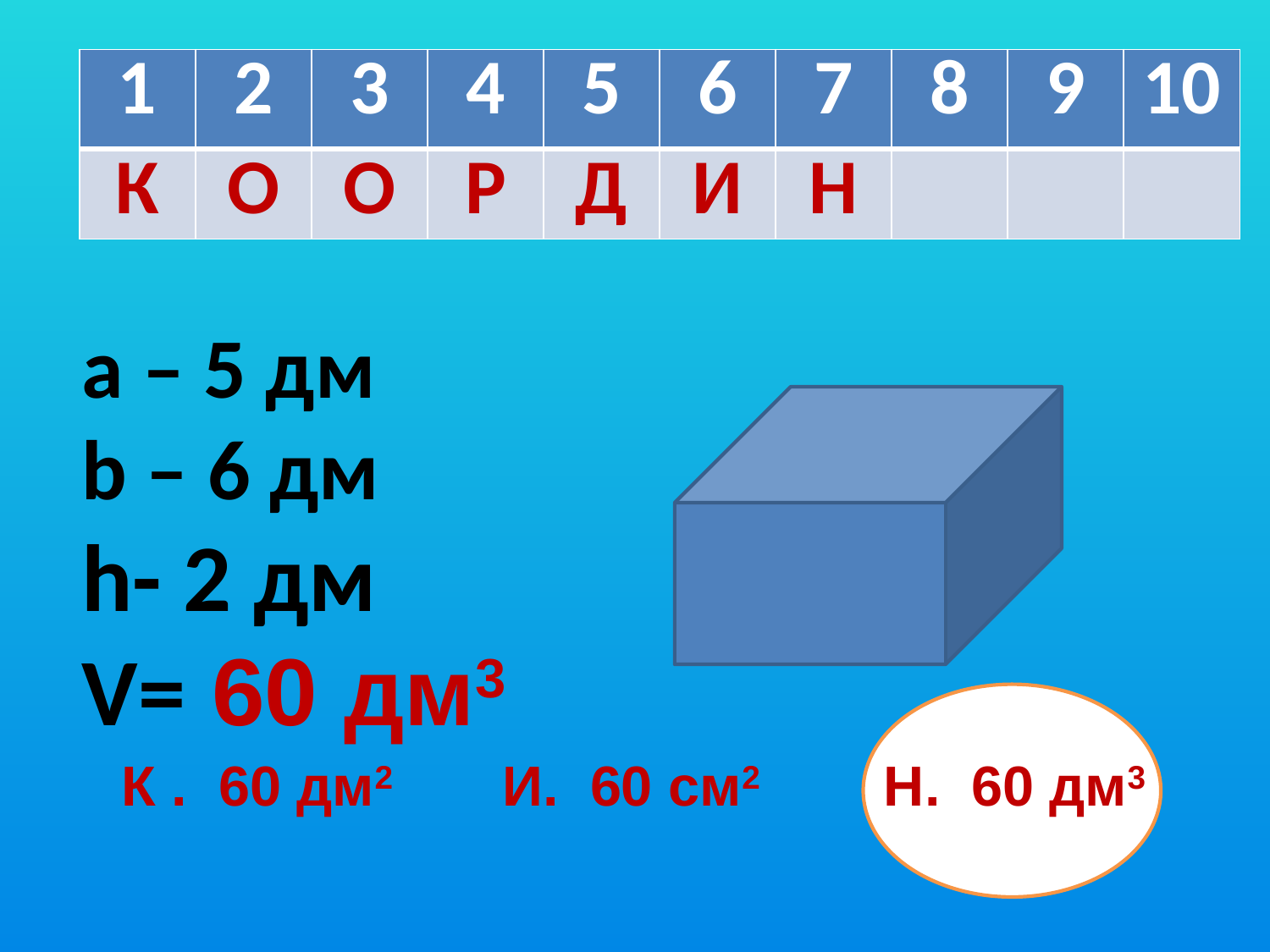

| 1 | 2 | 3 | 4 | 5 | 6 | 7 | 8 | 9 | 10 |
| --- | --- | --- | --- | --- | --- | --- | --- | --- | --- |
| К | О | О | Р | Д | И | Н |  |  |  |
a – 5 дм
b – 6 дм
h- 2 дм
V= 60 дм3

К .  60 дм2	И.  60 см2	Н.  60 дм3